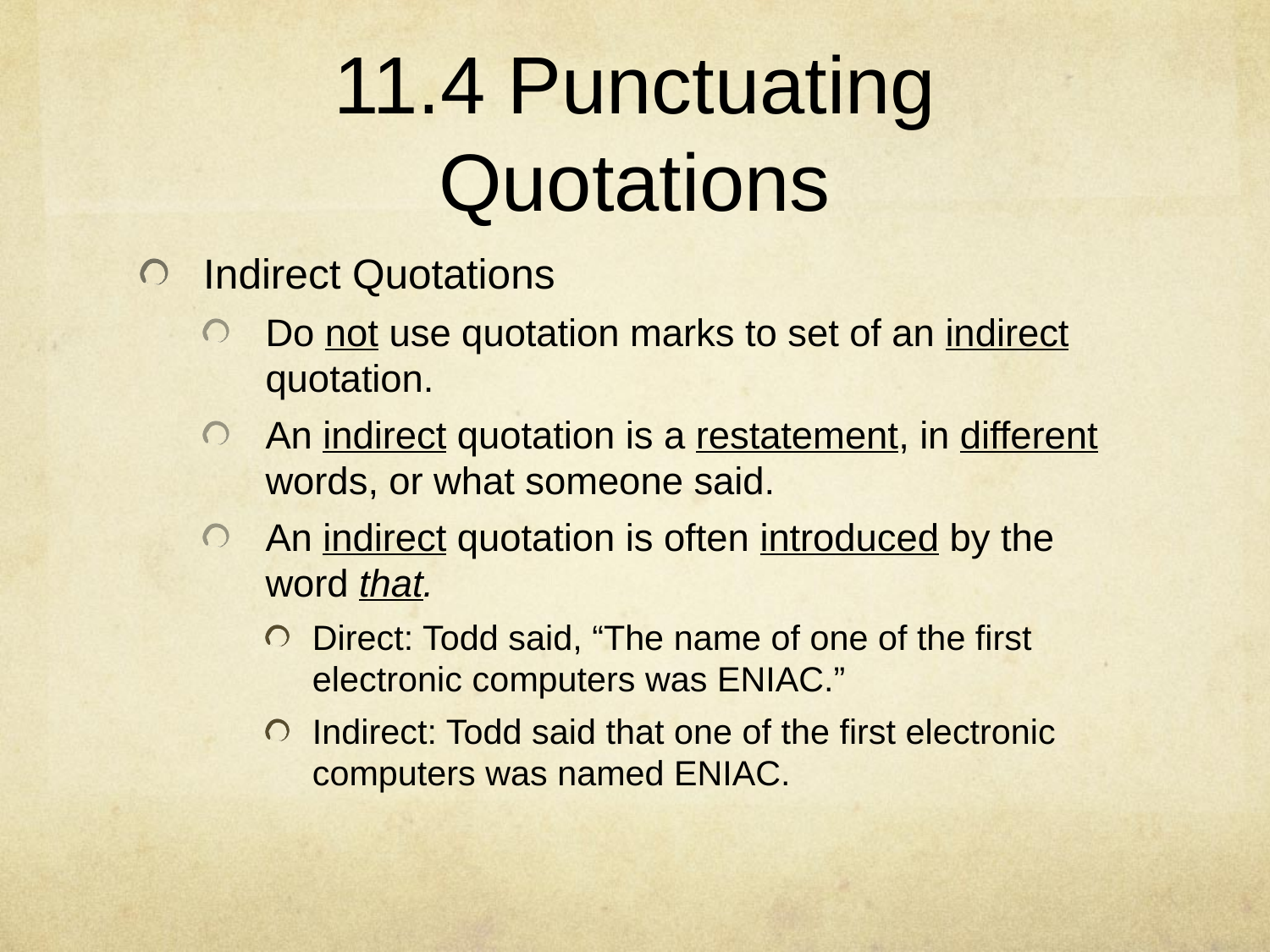

# 11.4 Punctuating Quotations
Indirect Quotations
Do not use quotation marks to set of an indirect quotation.
An indirect quotation is a restatement, in different words, or what someone said.
An indirect quotation is often introduced by the word that.
Direct: Todd said, “The name of one of the first electronic computers was ENIAC.”
Indirect: Todd said that one of the first electronic computers was named ENIAC.